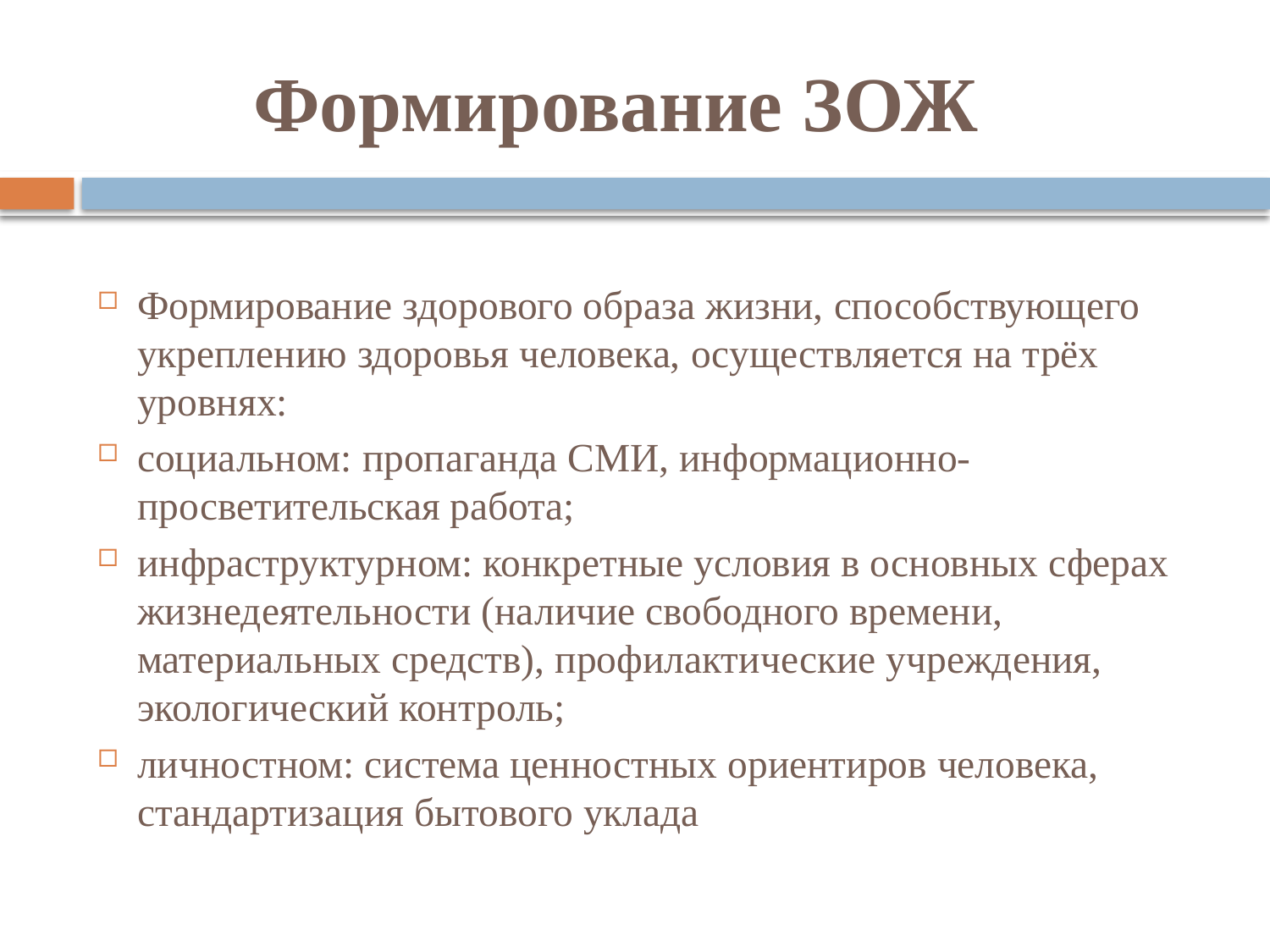

# Формирование ЗОЖ

Формирование здорового образа жизни, способствующего укреплению здоровья человека, осуществляется на трёх уровнях:
социальном: пропаганда СМИ, информационно-просветительская работа;
инфраструктурном: конкретные условия в основных сферах жизнедеятельности (наличие свободного времени, материальных средств), профилактические учреждения, экологический контроль;
личностном: система ценностных ориентиров человека, стандартизация бытового уклада